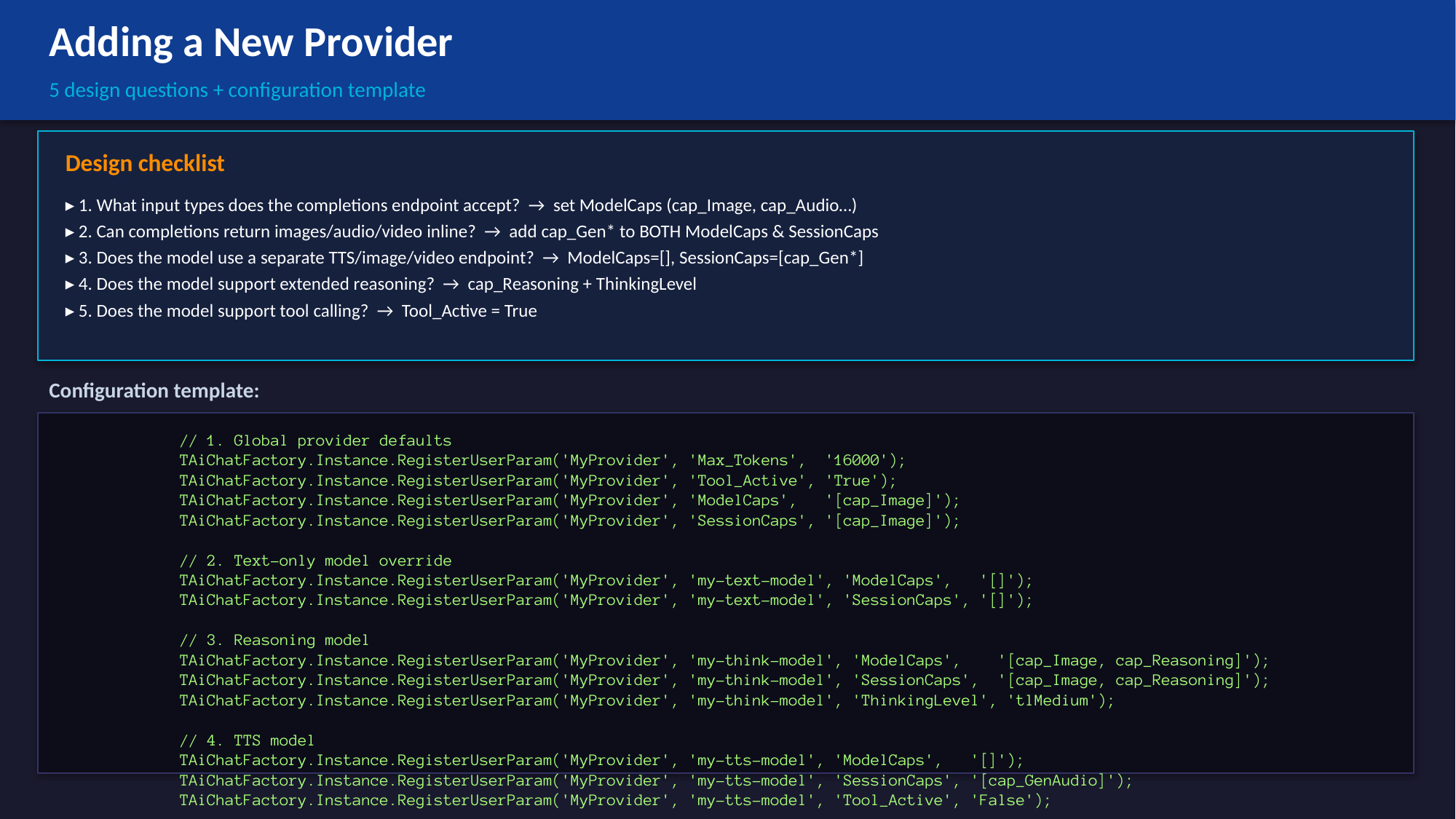

Adding a New Provider
5 design questions + configuration template

Design checklist
▸ 1. What input types does the completions endpoint accept?  →  set ModelCaps (cap_Image, cap_Audio…)
▸ 2. Can completions return images/audio/video inline?  →  add cap_Gen* to BOTH ModelCaps & SessionCaps
▸ 3. Does the model use a separate TTS/image/video endpoint?  →  ModelCaps=[], SessionCaps=[cap_Gen*]
▸ 4. Does the model support extended reasoning?  →  cap_Reasoning + ThinkingLevel
▸ 5. Does the model support tool calling?  →  Tool_Active = True
Configuration template:

// 1. Global provider defaults
TAiChatFactory.Instance.RegisterUserParam('MyProvider', 'Max_Tokens',  '16000');
TAiChatFactory.Instance.RegisterUserParam('MyProvider', 'Tool_Active', 'True');
TAiChatFactory.Instance.RegisterUserParam('MyProvider', 'ModelCaps',   '[cap_Image]');
TAiChatFactory.Instance.RegisterUserParam('MyProvider', 'SessionCaps', '[cap_Image]');

// 2. Text-only model override
TAiChatFactory.Instance.RegisterUserParam('MyProvider', 'my-text-model', 'ModelCaps',   '[]');
TAiChatFactory.Instance.RegisterUserParam('MyProvider', 'my-text-model', 'SessionCaps', '[]');

// 3. Reasoning model
TAiChatFactory.Instance.RegisterUserParam('MyProvider', 'my-think-model', 'ModelCaps',    '[cap_Image, cap_Reasoning]');
TAiChatFactory.Instance.RegisterUserParam('MyProvider', 'my-think-model', 'SessionCaps',  '[cap_Image, cap_Reasoning]');
TAiChatFactory.Instance.RegisterUserParam('MyProvider', 'my-think-model', 'ThinkingLevel', 'tlMedium');

// 4. TTS model
TAiChatFactory.Instance.RegisterUserParam('MyProvider', 'my-tts-model', 'ModelCaps',   '[]');
TAiChatFactory.Instance.RegisterUserParam('MyProvider', 'my-tts-model', 'SessionCaps', '[cap_GenAudio]');
TAiChatFactory.Instance.RegisterUserParam('MyProvider', 'my-tts-model', 'Tool_Active', 'False');